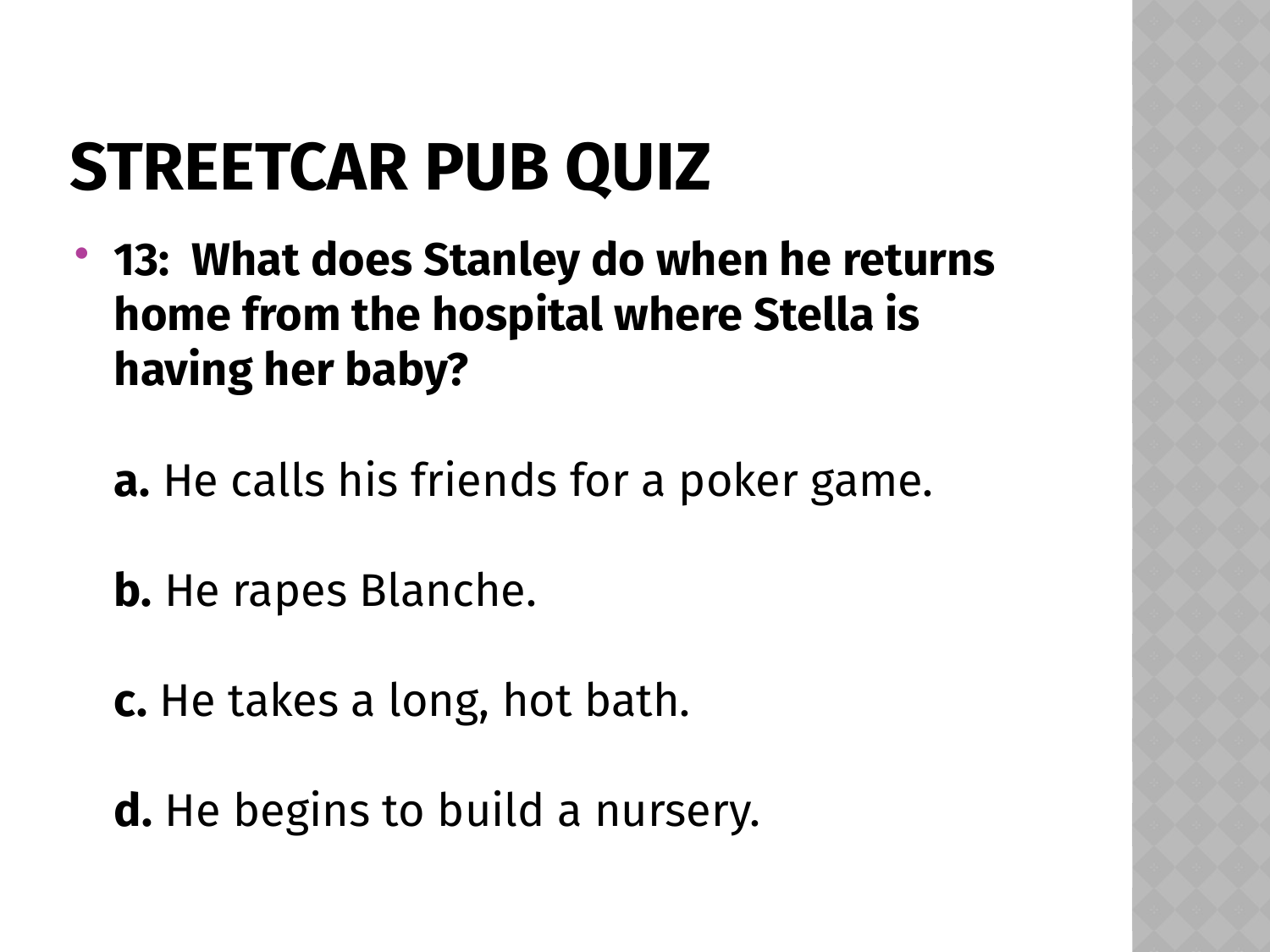

# Streetcar pub quiz
13:  What does Stanley do when he returns home from the hospital where Stella is having her baby?
a. He calls his friends for a poker game.
b. He rapes Blanche.
c. He takes a long, hot bath.
d. He begins to build a nursery.